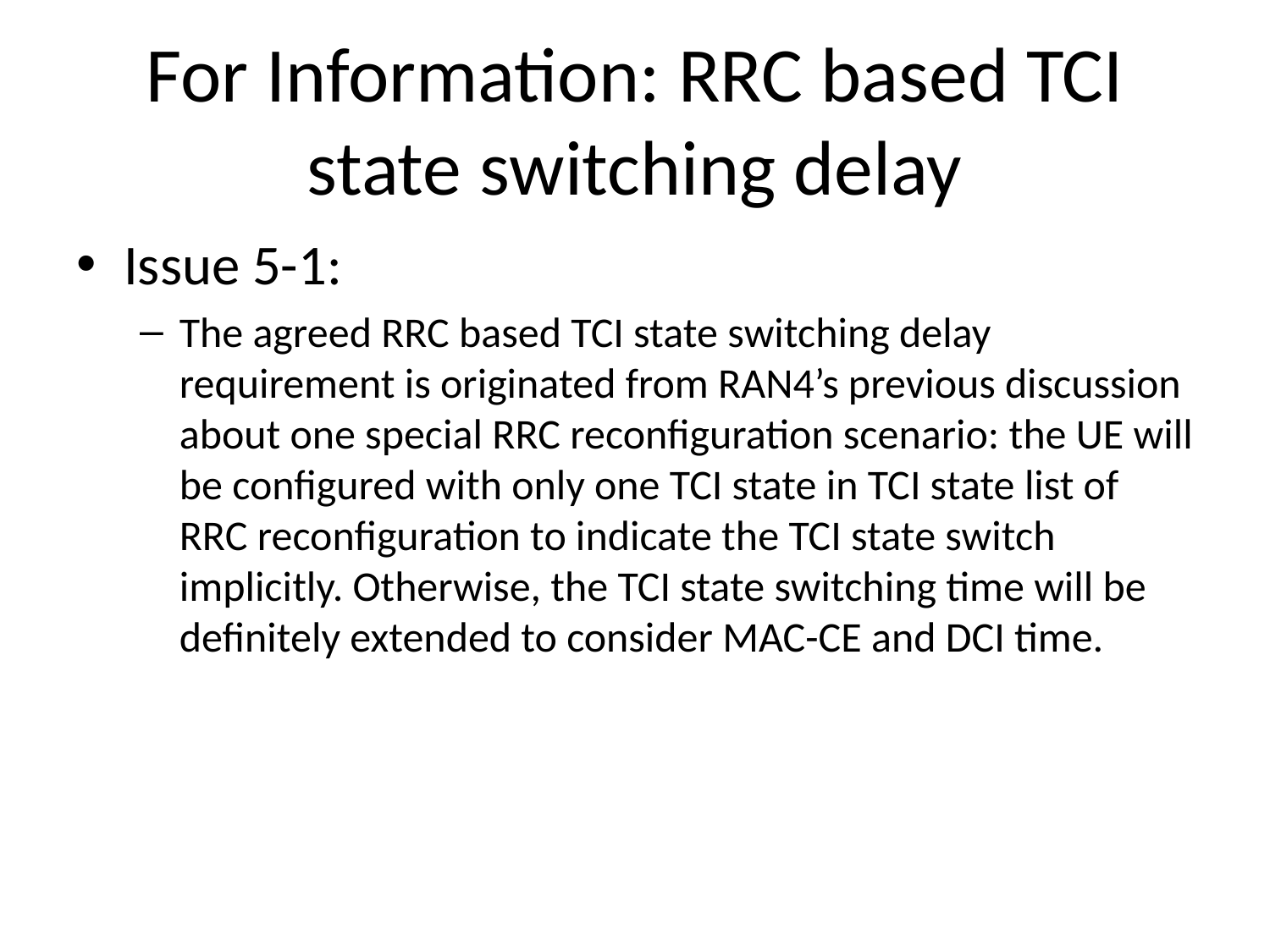

# For Information: RRC based TCI state switching delay
Issue 5-1:
The agreed RRC based TCI state switching delay requirement is originated from RAN4’s previous discussion about one special RRC reconfiguration scenario: the UE will be configured with only one TCI state in TCI state list of RRC reconfiguration to indicate the TCI state switch implicitly. Otherwise, the TCI state switching time will be definitely extended to consider MAC-CE and DCI time.